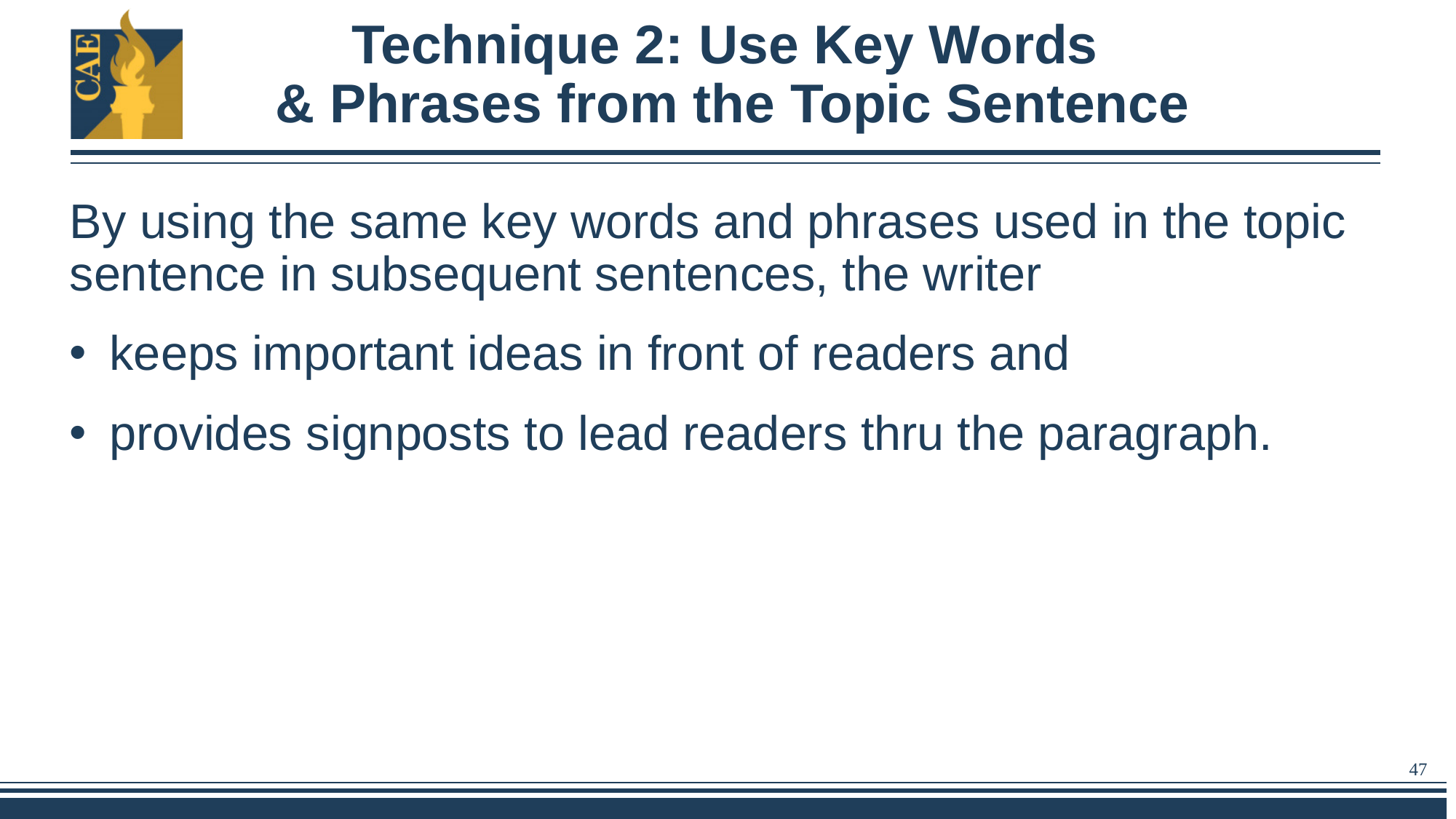

# Technique 2: Use Key Words & Phrases from the Topic Sentence
By using the same key words and phrases used in the topic sentence in subsequent sentences, the writer
keeps important ideas in front of readers and
provides signposts to lead readers thru the paragraph.

47